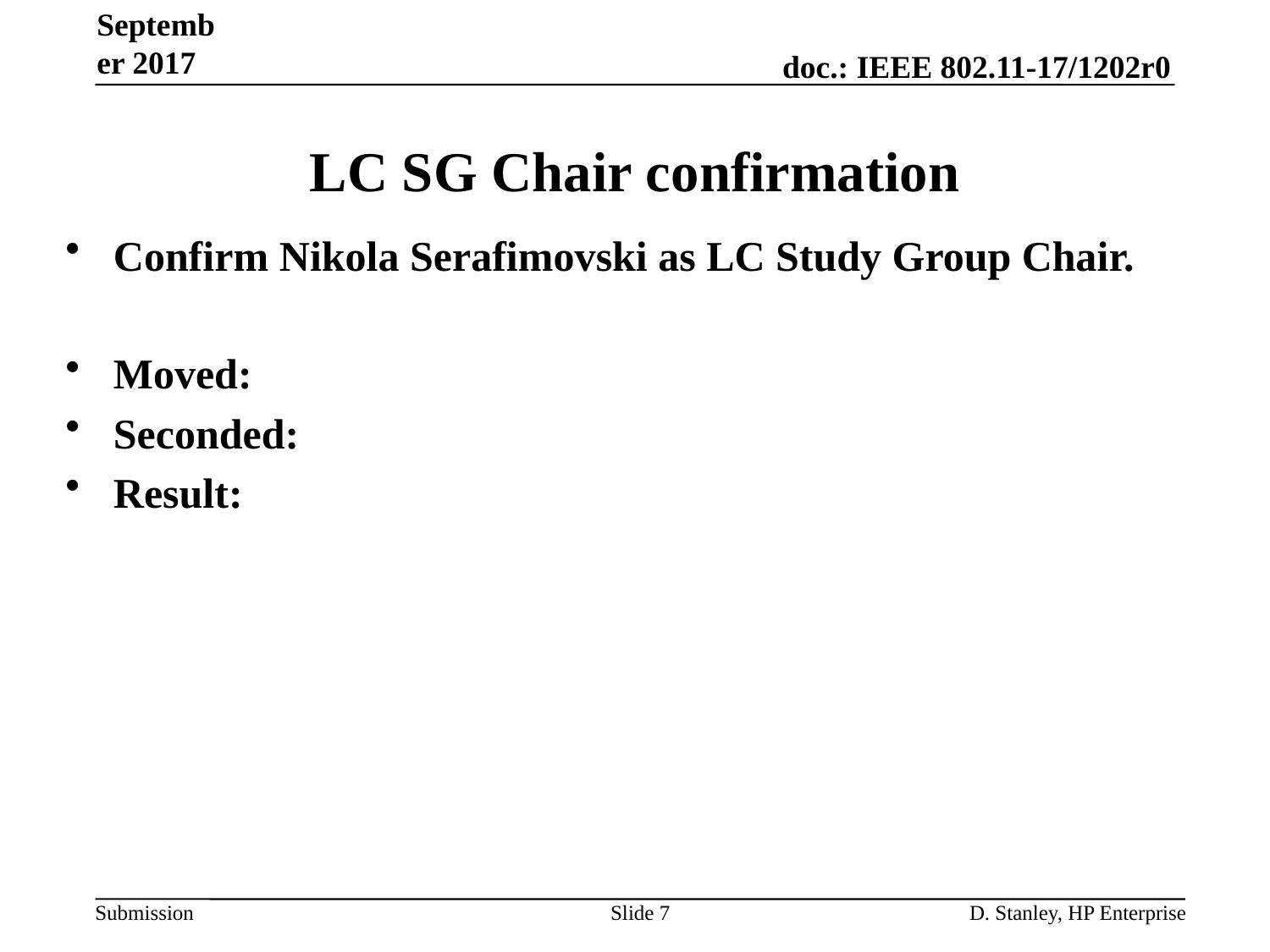

September 2017
# LC SG Chair confirmation
Confirm Nikola Serafimovski as LC Study Group Chair.

Moved:
Seconded:
Result:

Slide 7
D. Stanley, HP Enterprise